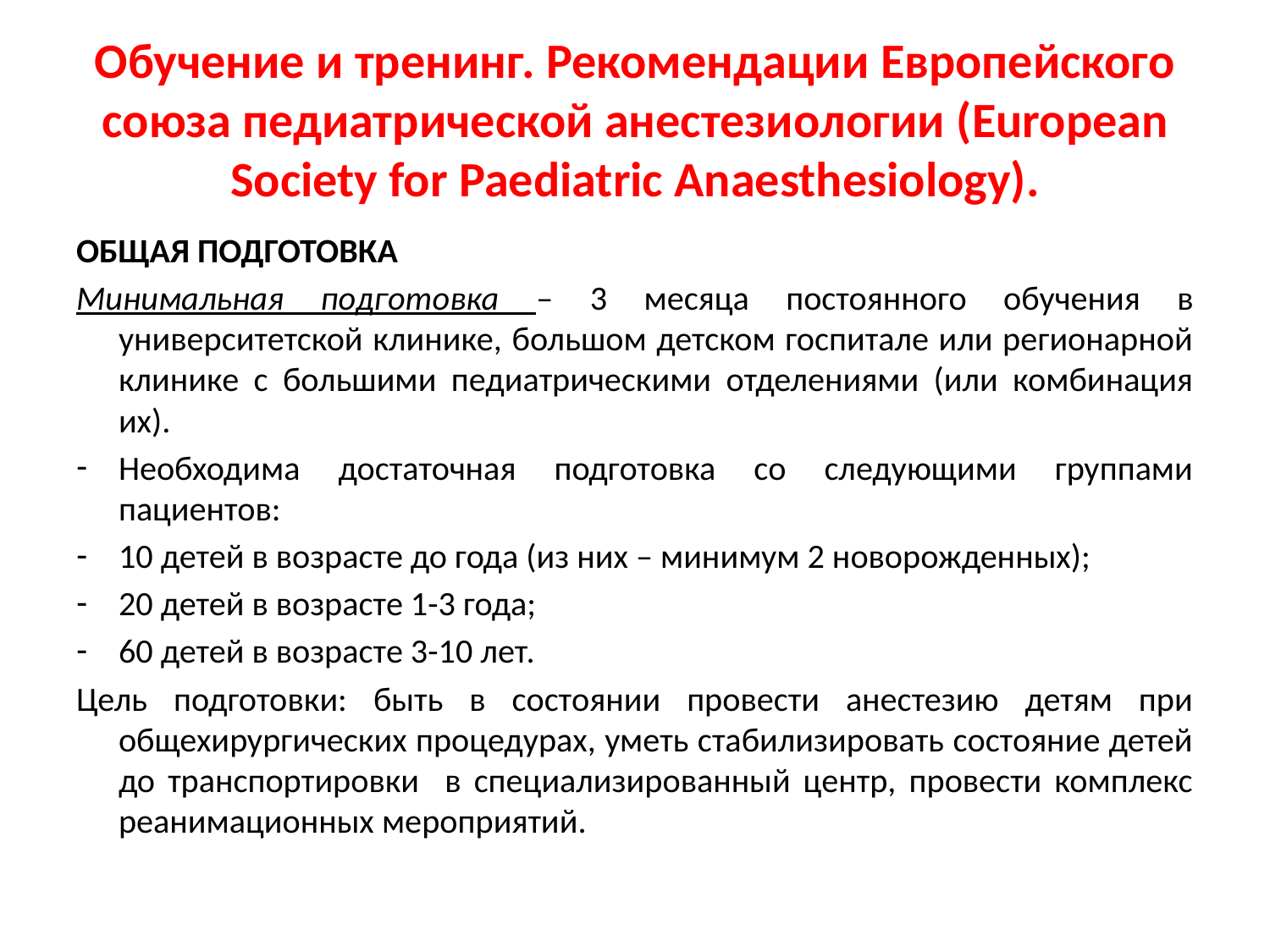

# Обучение и тренинг. Рекомендации Европейского союза педиатрической анестезиологии (European Society for Paediatric Anaesthesiology).
ОБЩАЯ ПОДГОТОВКА
Минимальная подготовка – 3 месяца постоянного обучения в университетской клинике, большом детском госпитале или регионарной клинике с большими педиатрическими отделениями (или комбинация их).
Необходима достаточная подготовка со следующими группами пациентов:
10 детей в возрасте до года (из них – минимум 2 новорожденных);
20 детей в возрасте 1-3 года;
60 детей в возрасте 3-10 лет.
Цель подготовки: быть в состоянии провести анестезию детям при общехирургических процедурах, уметь стабилизировать состояние детей до транспортировки  в специализированный центр, провести комплекс реанимационных мероприятий.